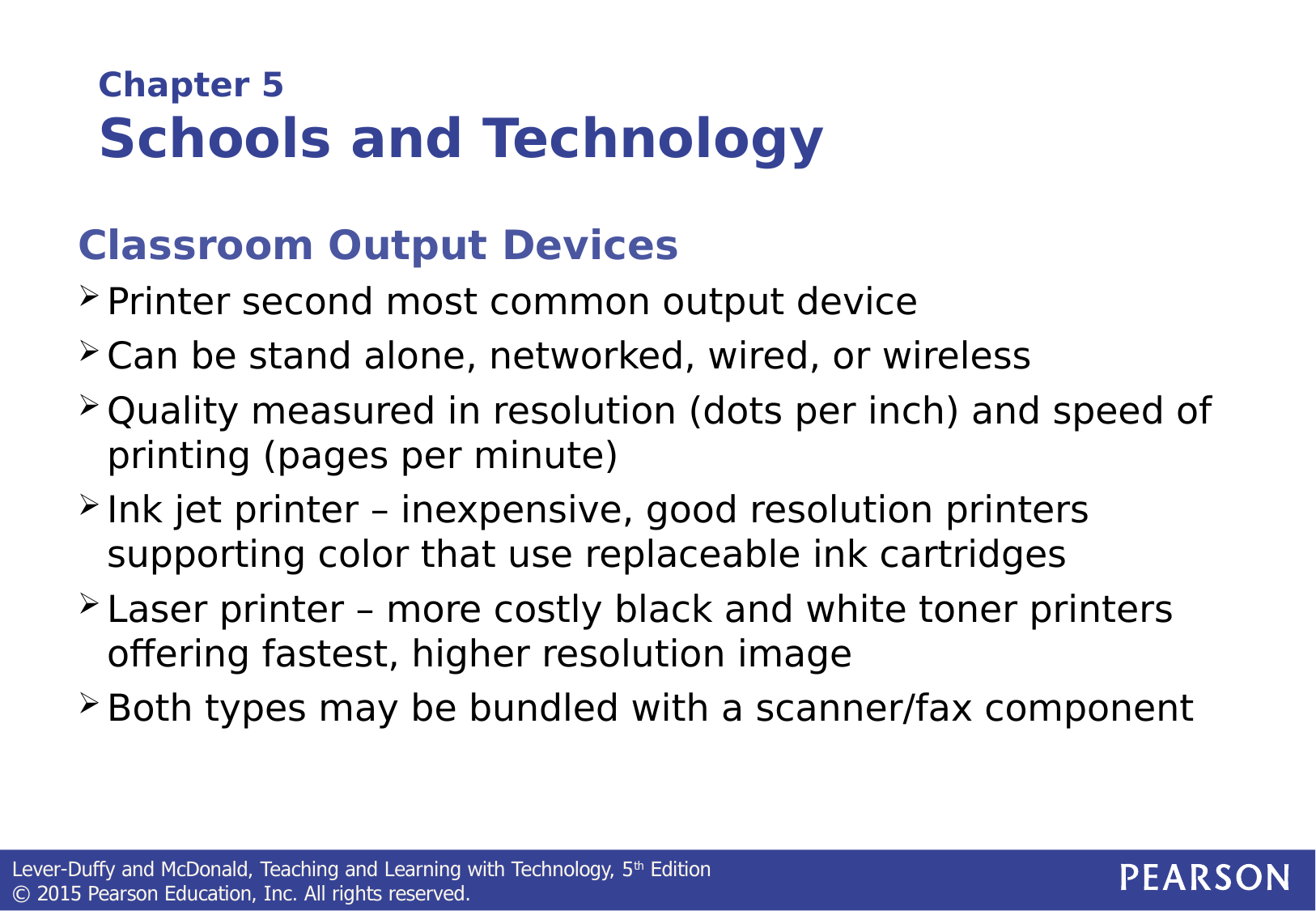

Chapter 5
Schools and Technology
Classroom Output Devices
Printer second most common output device
Can be stand alone, networked, wired, or wireless
Quality measured in resolution (dots per inch) and speed of printing (pages per minute)
Ink jet printer – inexpensive, good resolution printers supporting color that use replaceable ink cartridges
Laser printer – more costly black and white toner printers offering fastest, higher resolution image
Both types may be bundled with a scanner/fax component